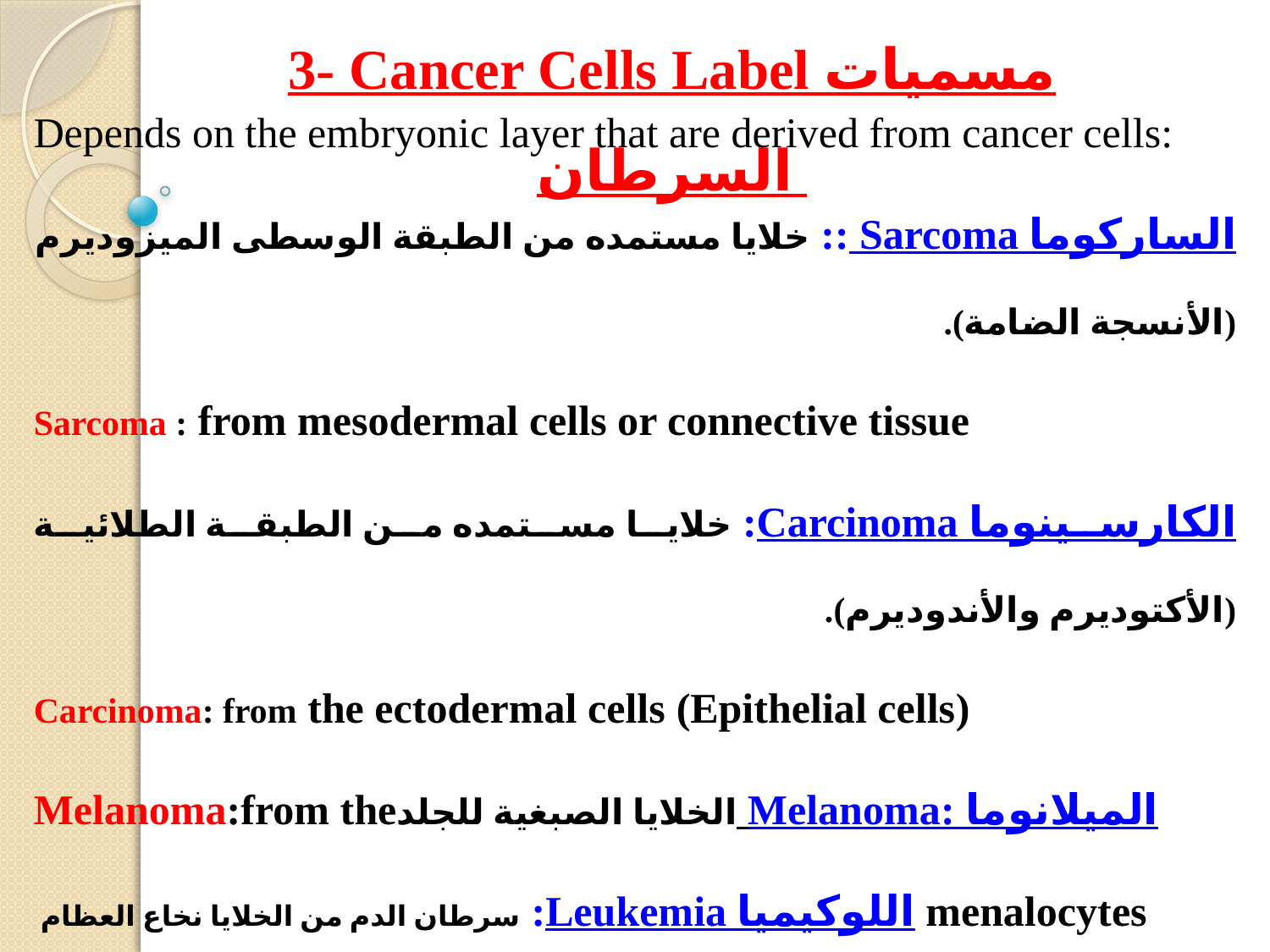

3- Cancer Cells Label مسميات السرطان
Depends on the embryonic layer that are derived from cancer cells:
الساركوما Sarcoma :: خلايا مستمده من الطبقة الوسطى الميزوديرم (الأنسجة الضامة).
Sarcoma : from mesodermal cells or connective tissue
الكارسينوما Carcinoma: خلايا مستمده من الطبقة الطلائية (الأكتوديرم والأندوديرم).
Carcinoma: from the ectodermal cells (Epithelial cells)
الميلانوما :Melanoma الخلايا الصبغية للجلدMelanoma:from the menalocytes اللوكيميا Leukemia: سرطان الدم من الخلايا نخاع العظام  Leukemia: from bone marrow
التيراتوما Teratoma: سرطان الخلايا الجرثومية أو الخلايا التناسلية الأولية
Teratoma : from Primordial Germ-Cells-PGCs